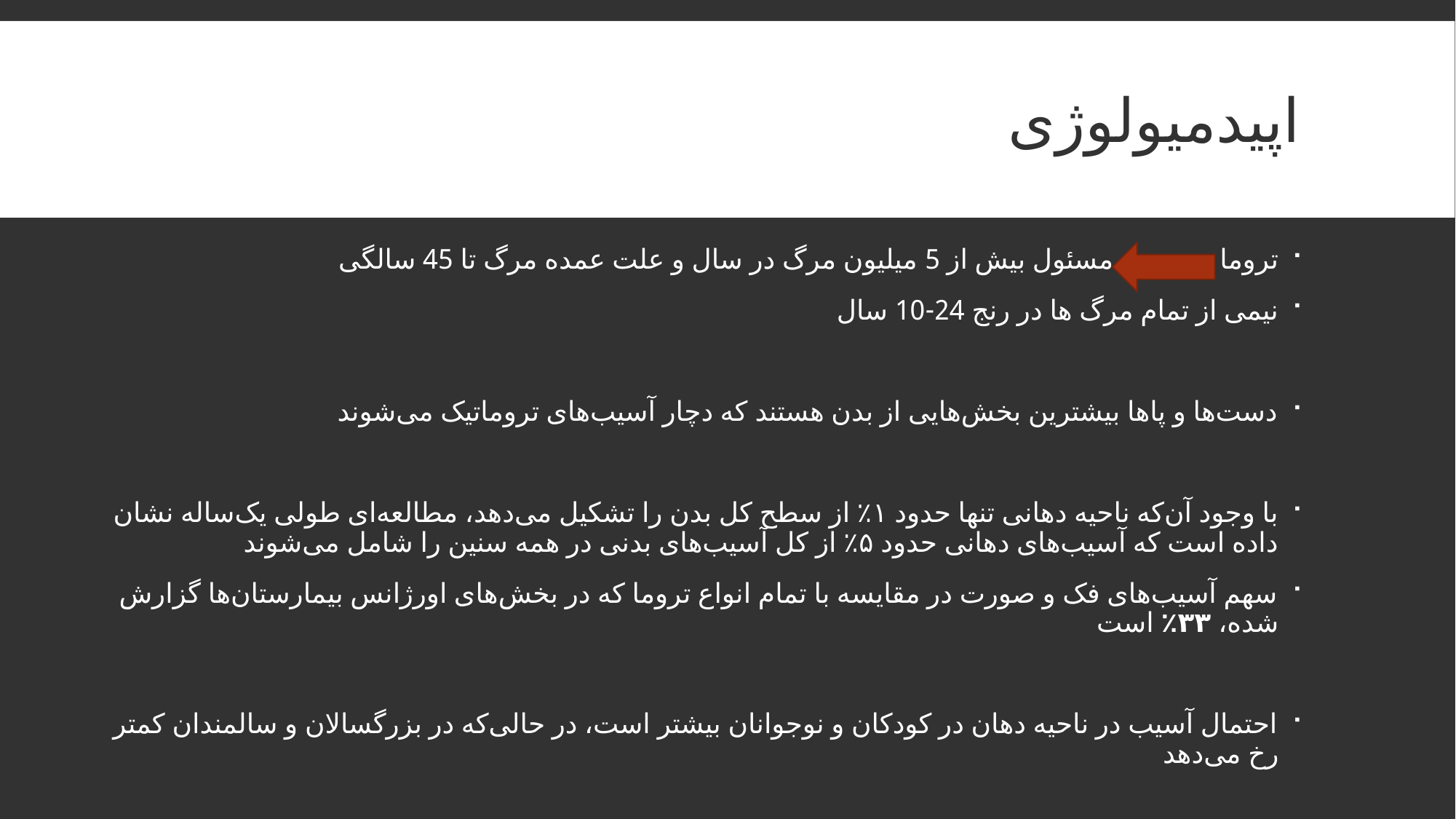

# اپیدمیولوژی
تروما               مسئول بیش از 5 میلیون مرگ در سال و علت عمده مرگ تا 45 سالگی
نیمی از تمام مرگ ها در رنج 24-10 سال

دست‌ها و پاها بیشترین بخش‌هایی از بدن هستند که دچار آسیب‌های تروماتیک می‌شوند

با وجود آن‌که ناحیه دهانی تنها حدود ۱٪ از سطح کل بدن را تشکیل می‌دهد، مطالعه‌ای طولی یک‌ساله نشان داده است که آسیب‌های دهانی حدود ۵٪ از کل آسیب‌های بدنی در همه سنین را شامل می‌شوند
سهم آسیب‌های فک و صورت در مقایسه با تمام انواع تروما که در بخش‌های اورژانس بیمارستان‌ها گزارش شده، ۳۳٪ است

احتمال آسیب در ناحیه دهان در کودکان و نوجوانان بیشتر است، در حالی‌که در بزرگسالان و سالمندان کمتر رخ می‌دهد